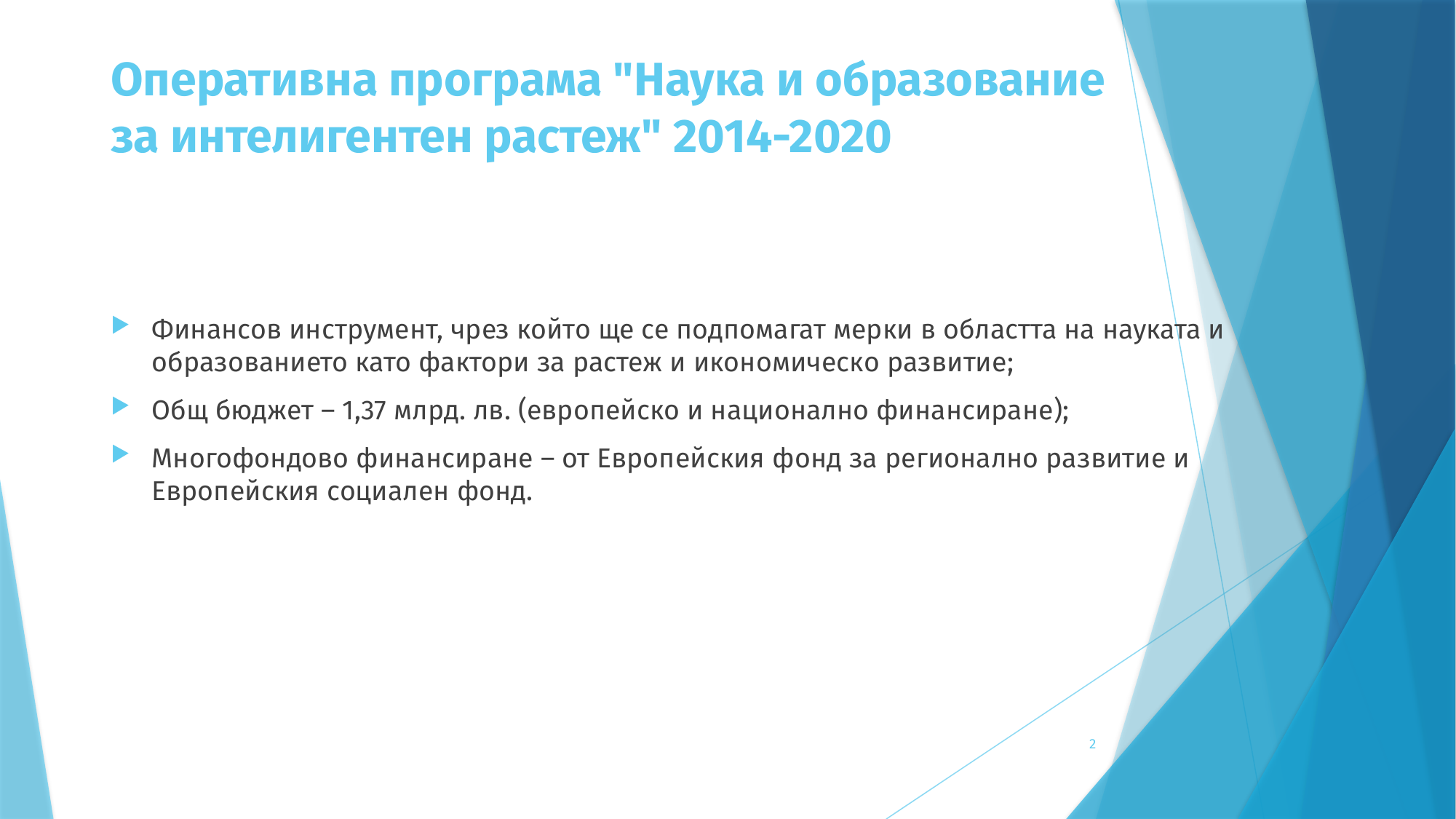

# Оперативна програма "Наука и образование за интелигентен растеж" 2014-2020
Финансов инструмент, чрез който ще се подпомагат мерки в областта на науката и образованието като фактори за растеж и икономическо развитие;
Общ бюджет – 1,37 млрд. лв. (европейско и национално финансиране);
Многофондово финансиране – от Европейския фонд за регионално развитие и Европейския социален фонд.

2